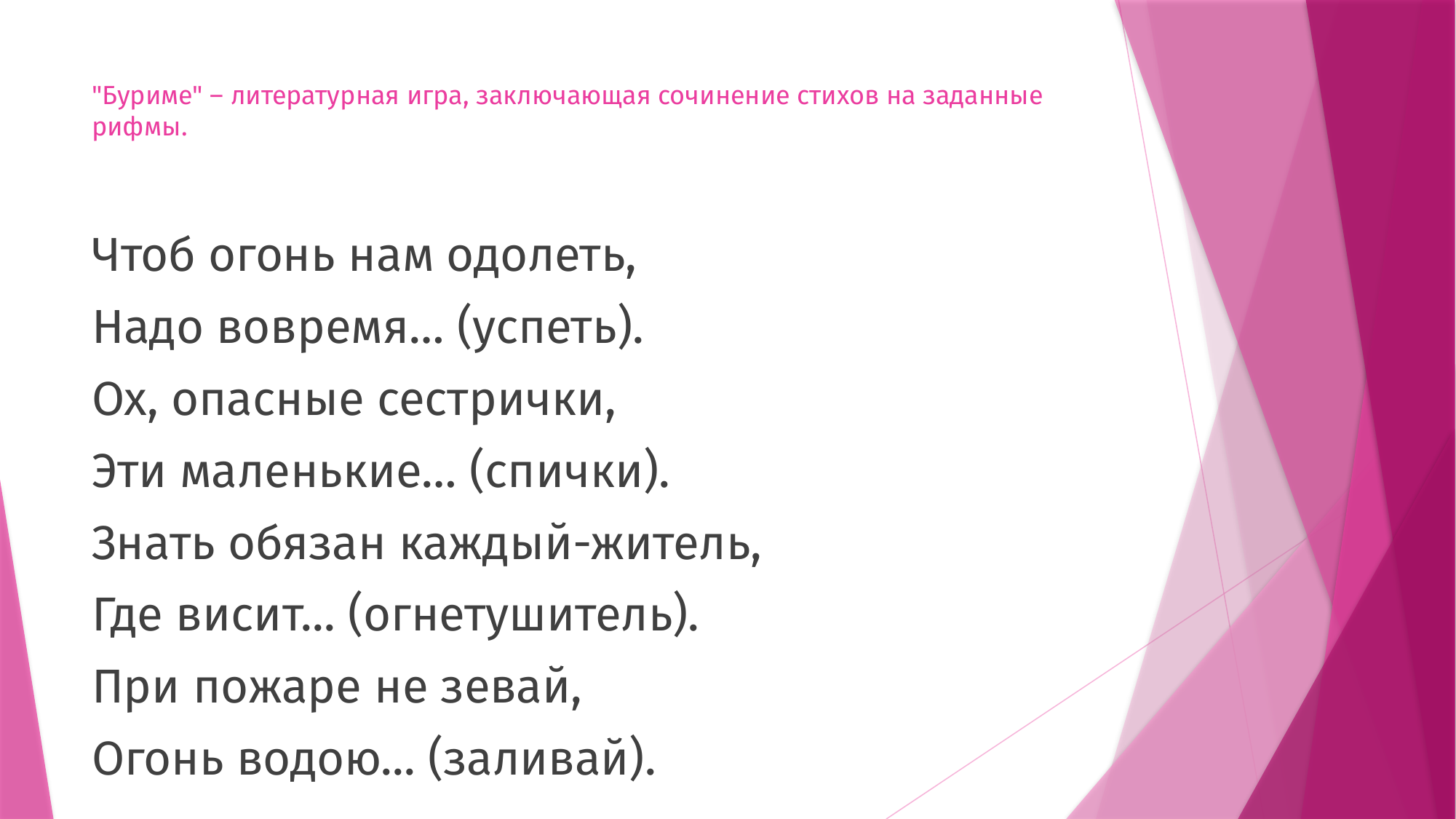

# "Буриме" – литературная игра, заключающая сочинение стихов на заданные рифмы.
Чтоб огонь нам одолеть,
Надо вовремя… (успеть).
Ох, опасные сестрички,
Эти маленькие… (спички).
Знать обязан каждый-житель,
Где висит... (огнетушитель).
При пожаре не зевай,
Огонь водою... (заливай).